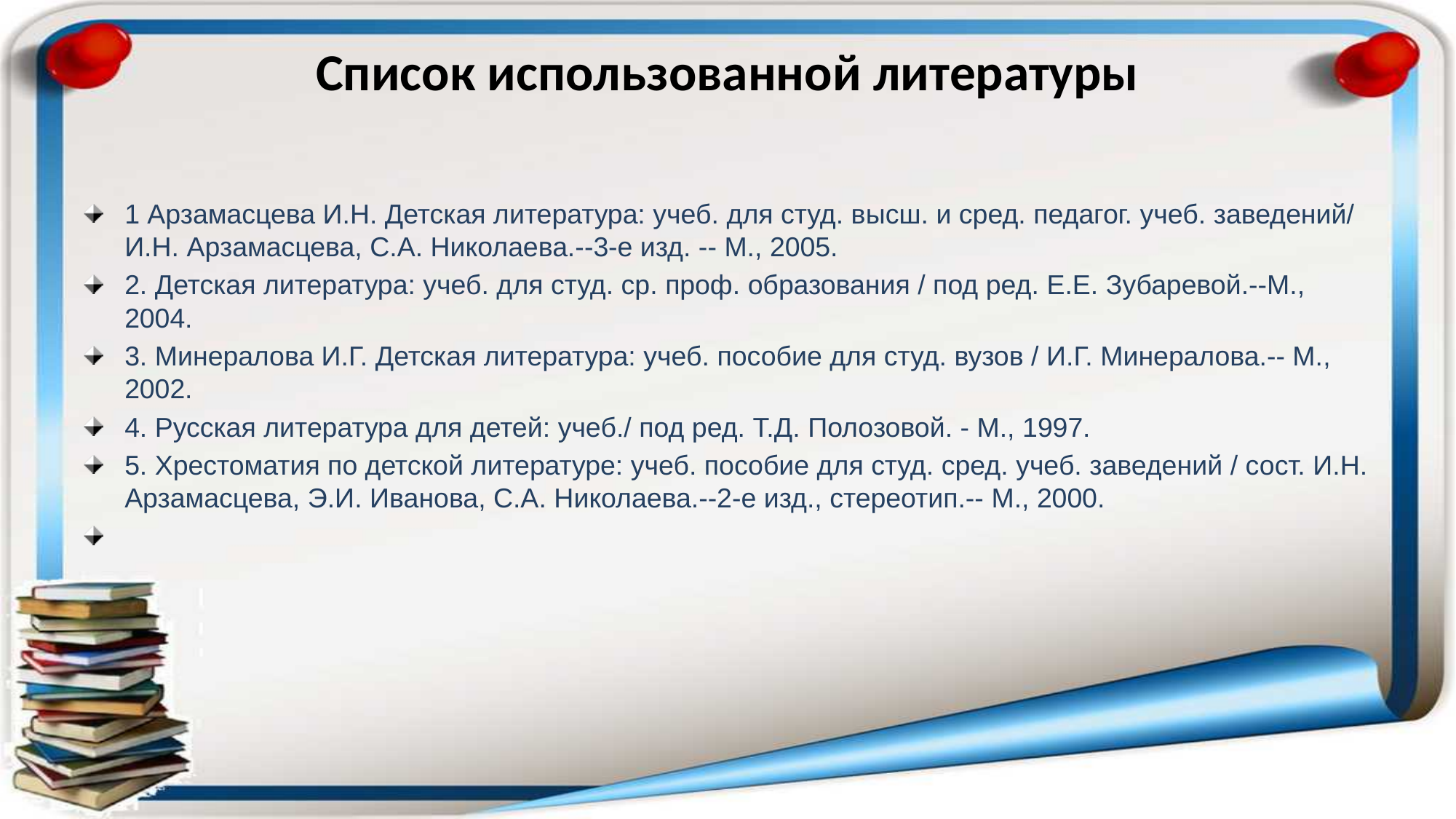

# Список использованной литературы
1 Арзамасцева И.Н. Детская литература: учеб. для студ. высш. и сред. педагог. учеб. заведений/ И.Н. Арзамасцева, С.А. Николаева.--3-е изд. -- М., 2005.
2. Детская литература: учеб. для студ. ср. проф. образования / под ред. Е.Е. Зубаревой.--М., 2004.
3. Минералова И.Г. Детская литература: учеб. пособие для студ. вузов / И.Г. Минералова.-- М., 2002.
4. Русская литература для детей: учеб./ под ред. Т.Д. Полозовой. - М., 1997.
5. Хрестоматия по детской литературе: учеб. пособие для студ. сред. учеб. заведений / сост. И.Н. Арзамасцева, Э.И. Иванова, С.А. Николаева.--2-е изд., стереотип.-- М., 2000.